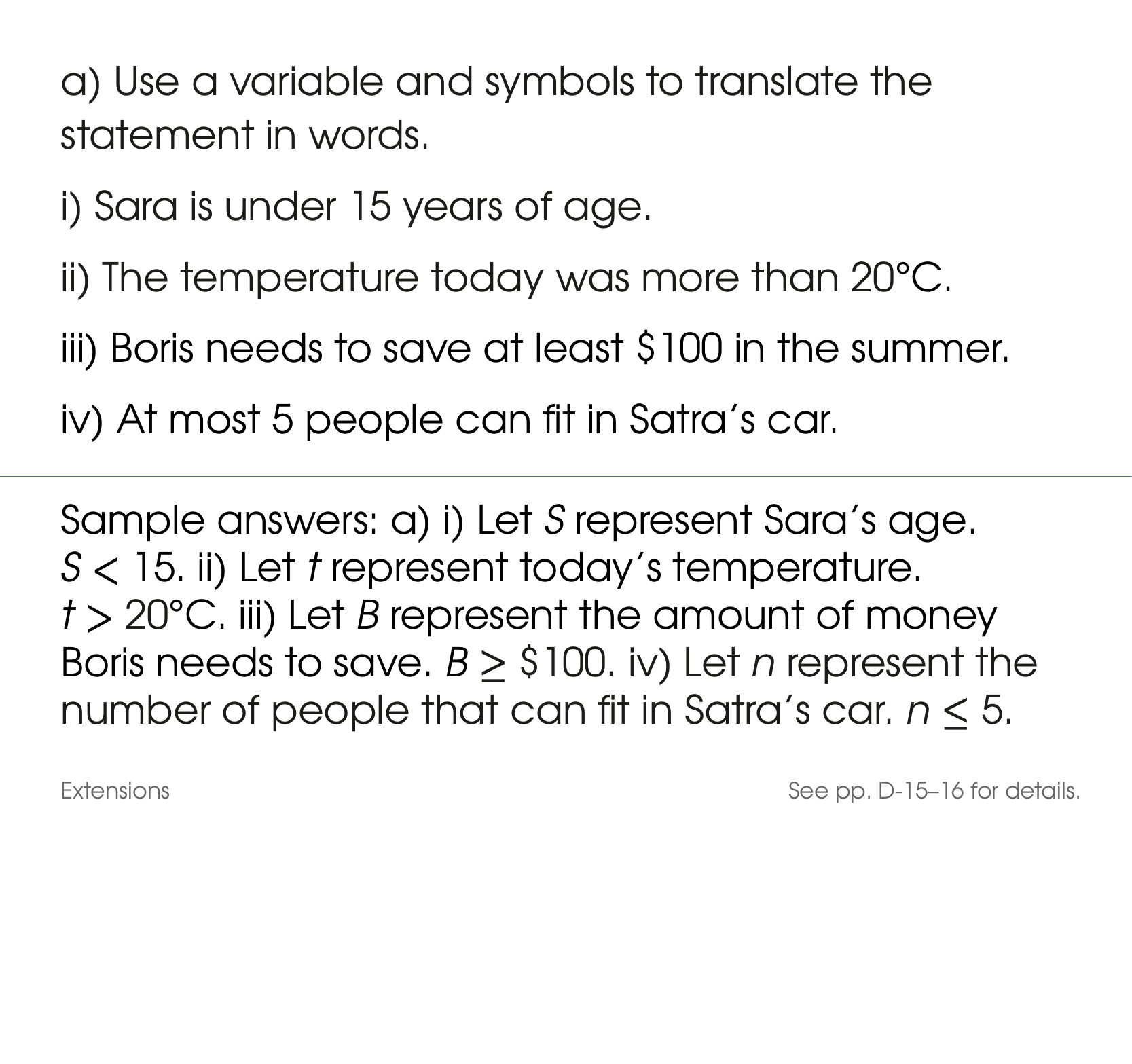

a) Use a variable and symbols to translate the statement in words.
i) Sara is under 15 years of age.
ii) The temperature today was more than 20°C.
iii) Boris needs to save at least $100 in the summer.
iv) At most 5 people can fit in Satra’s car.
Sample answers: a) i) Let S represent Sara’s age.
​S < 15. ii) Let t represent today’s temperature.
t > 20°C. iii) Let B represent the amount of money Boris needs to save. B ≥ $100. iv) Let n represent the number of people that can fit in Satra’s car. n ≤ 5.
Extensions
See pp. D-15–16 for details.